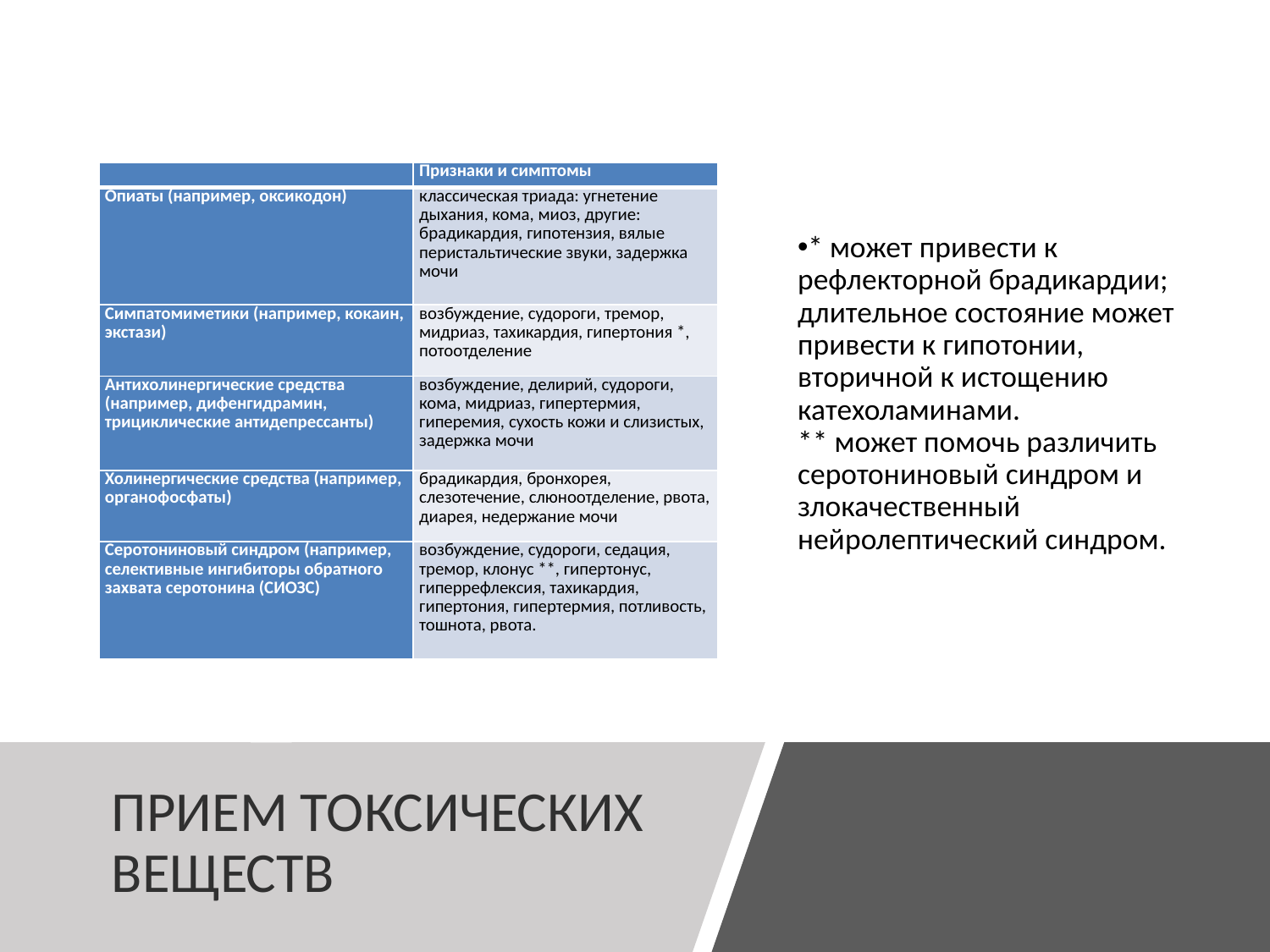

* может привести к рефлекторной брадикардии; длительное состояние может привести к гипотонии, вторичной к истощению катехоламинами.
** может помочь различить серотониновый синдром и злокачественный нейролептический синдром.

|  | Признаки и симптомы |
| --- | --- |
| Опиаты (например, оксикодон) | классическая триада: угнетение дыхания, кома, миоз, другие: брадикардия, гипотензия, вялые перистальтические звуки, задержка мочи |
| Симпатомиметики (например, кокаин, экстази) | возбуждение, судороги, тремор, мидриаз, тахикардия, гипертония \*, потоотделение |
| Антихолинергические средства (например, дифенгидрамин, трициклические антидепрессанты) | возбуждение, делирий, судороги, кома, мидриаз, гипертермия, гиперемия, сухость кожи и слизистых, задержка мочи |
| Холинергические средства (например, органофосфаты) | брадикардия, бронхорея, слезотечение, слюноотделение, рвота, диарея, недержание мочи |
| Серотониновый синдром (например, селективные ингибиторы обратного захвата серотонина (СИОЗС) | возбуждение, судороги, седация, тремор, клонус \*\*, гипертонус, гиперрефлексия, тахикардия, гипертония, гипертермия, потливость, тошнота, рвота. |

ПРИЕМ ТОКСИЧЕСКИХ ВЕЩЕСТВ